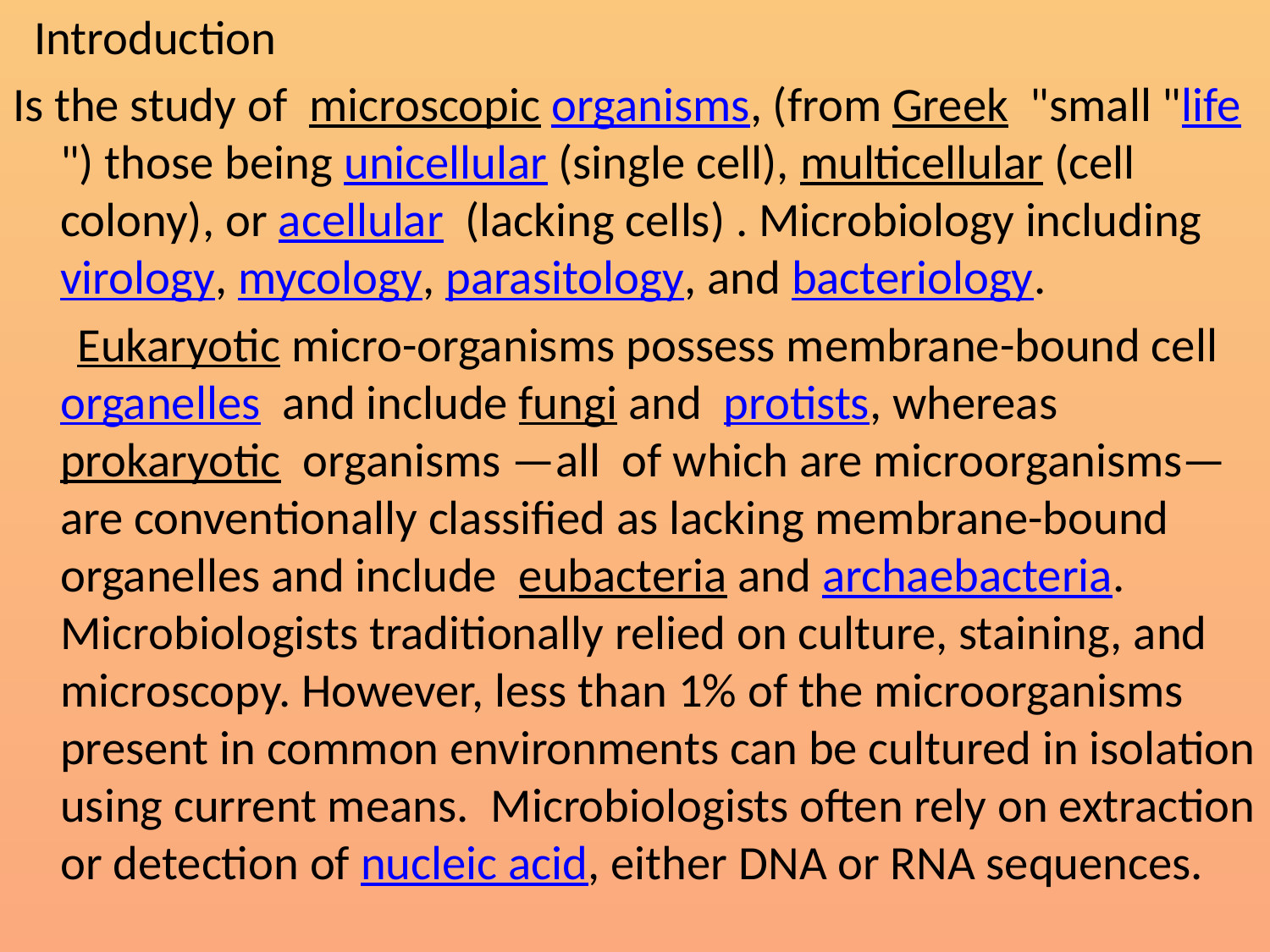

Introduction
Is the study of  microscopic organisms, (from Greek  "small "life") those being unicellular (single cell), multicellular (cell colony), or acellular  (lacking cells) . Microbiology including virology, mycology, parasitology, and bacteriology.
      Eukaryotic micro-organisms possess membrane-bound cell  organelles  and include fungi and  protists, whereas  prokaryotic  organisms —all  of which are microorganisms—are conventionally classified as lacking membrane-bound organelles and include  eubacteria and archaebacteria. Microbiologists traditionally relied on culture, staining, and microscopy. However, less than 1% of the microorganisms present in common environments can be cultured in isolation using current means.  Microbiologists often rely on extraction or detection of nucleic acid, either DNA or RNA sequences.
#